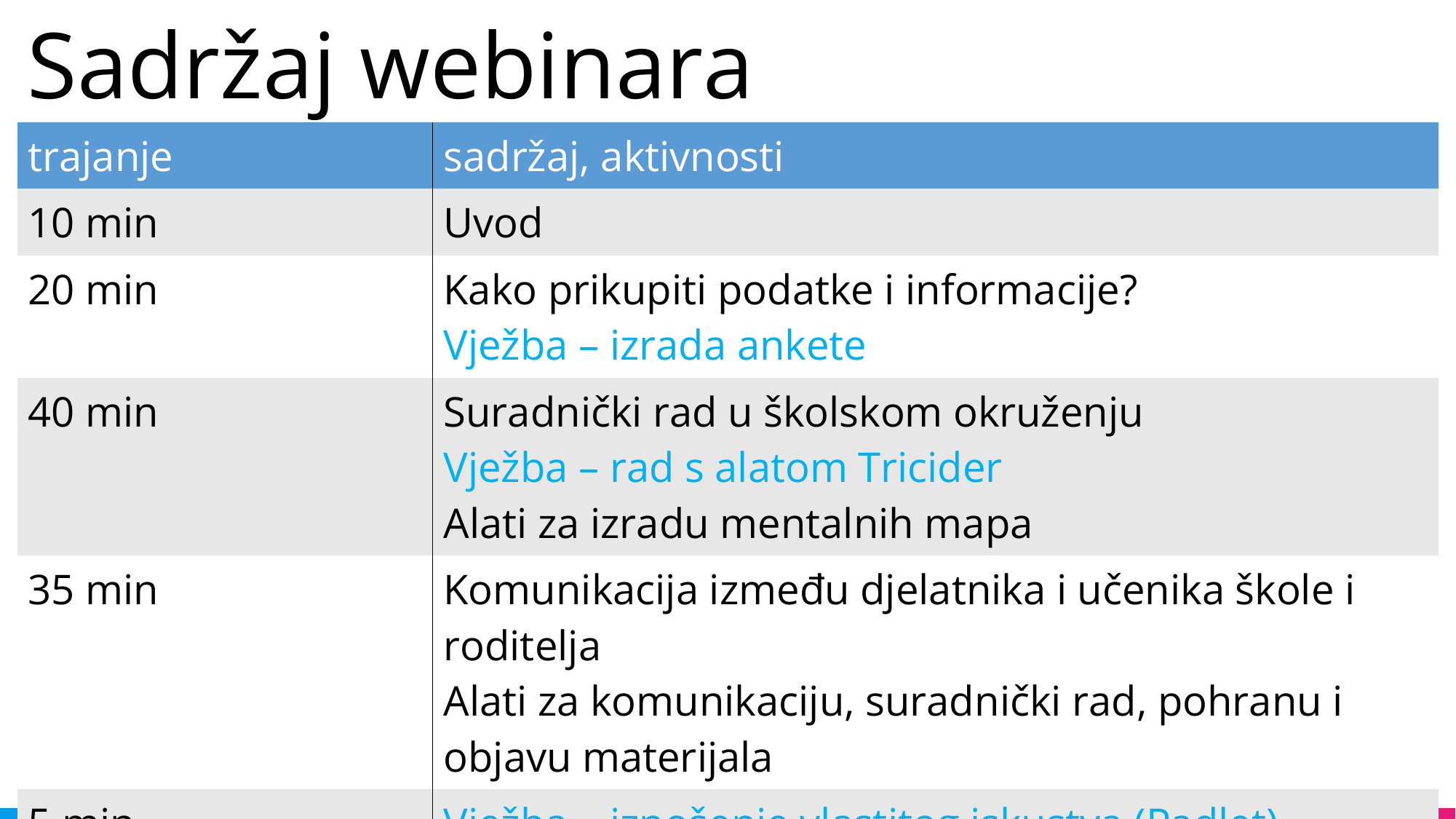

Sadržaj webinara
| trajanje | sadržaj, aktivnosti |
| --- | --- |
| 10 min | Uvod |
| 20 min | Kako prikupiti podatke i informacije? Vježba – izrada ankete |
| 40 min | Suradnički rad u školskom okruženju Vježba – rad s alatom Tricider Alati za izradu mentalnih mapa |
| 35 min | Komunikacija između djelatnika i učenika škole i roditelja Alati za komunikaciju, suradnički rad, pohranu i objavu materijala |
| 5 min | Vježba – iznošenje vlastitog iskustva (Padlet) Završna rasprava |